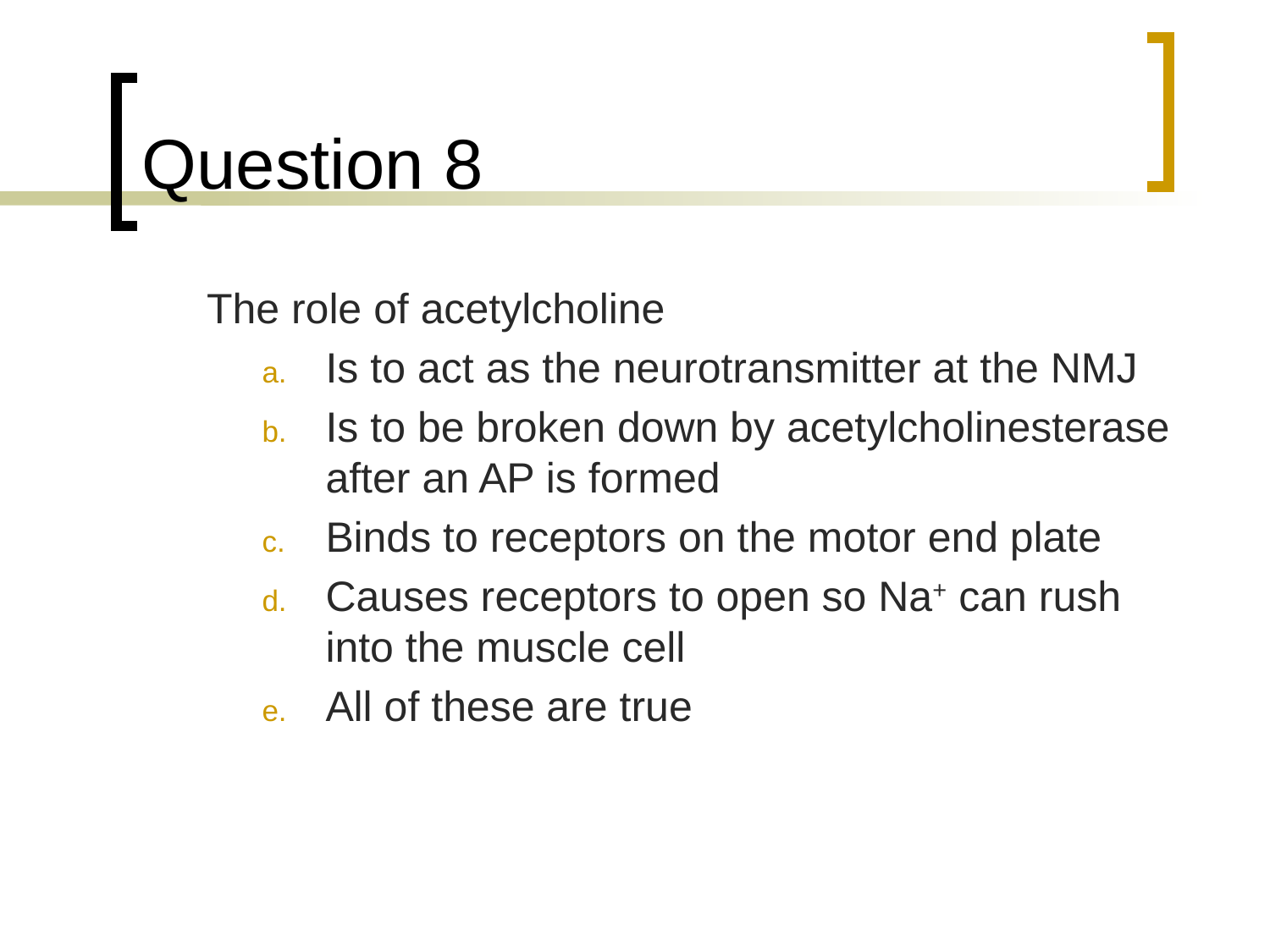

# Question 8
	The role of acetylcholine
Is to act as the neurotransmitter at the NMJ
Is to be broken down by acetylcholinesterase after an AP is formed
Binds to receptors on the motor end plate
Causes receptors to open so Na+ can rush into the muscle cell
All of these are true